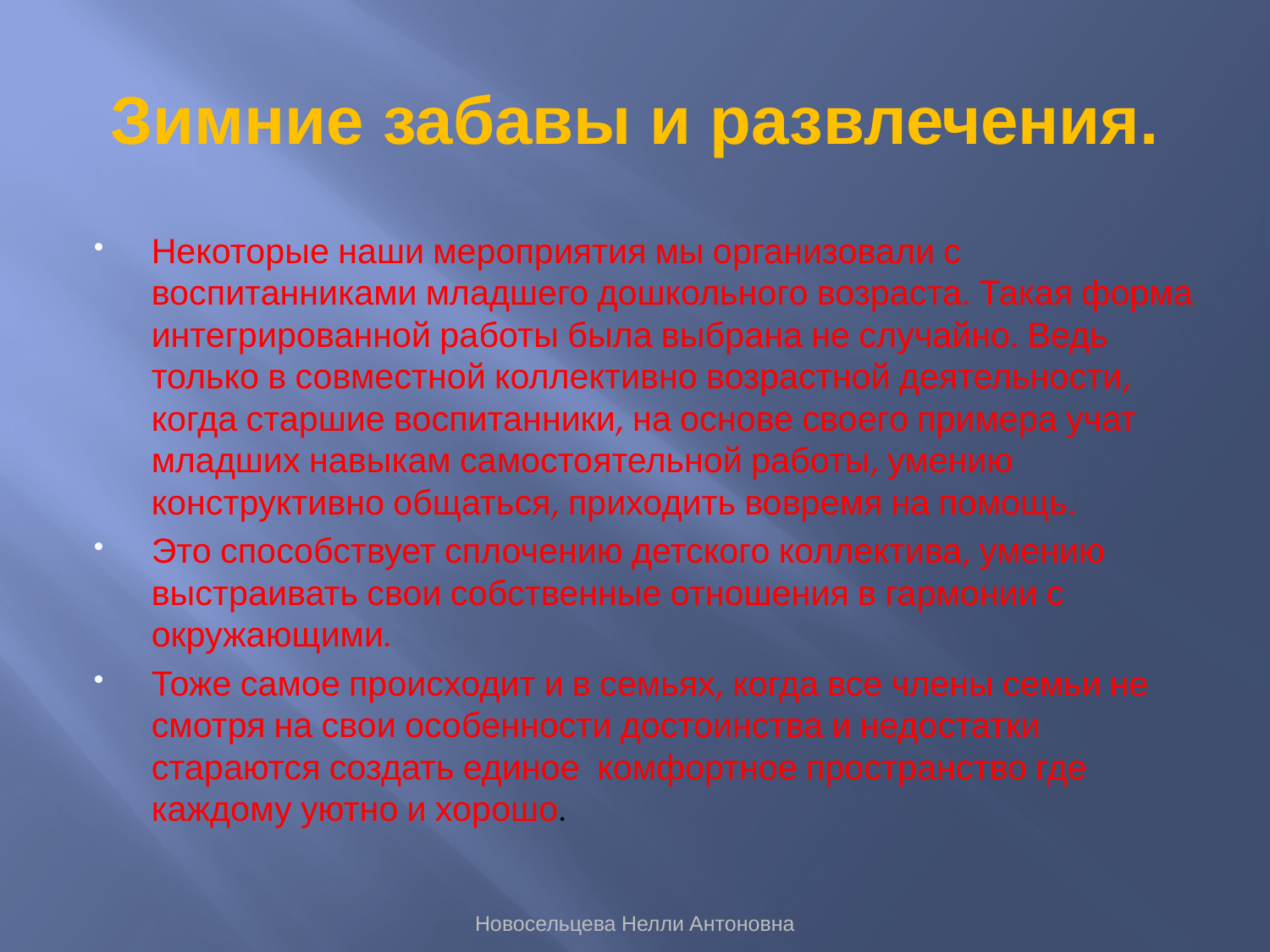

# Зимние забавы и развлечения.
Некоторые наши мероприятия мы организовали с воспитанниками младшего дошкольного возраста. Такая форма интегрированной работы была выбрана не случайно. Ведь только в совместной коллективно возрастной деятельности, когда старшие воспитанники, на основе своего примера учат младших навыкам самостоятельной работы, умению конструктивно общаться, приходить вовремя на помощь.
Это способствует сплочению детского коллектива, умению выстраивать свои собственные отношения в гармонии с окружающими.
Тоже самое происходит и в семьях, когда все члены семьи не смотря на свои особенности достоинства и недостатки стараются создать единое  комфортное пространство где каждому уютно и хорошо.
Новосельцева Нелли Антоновна